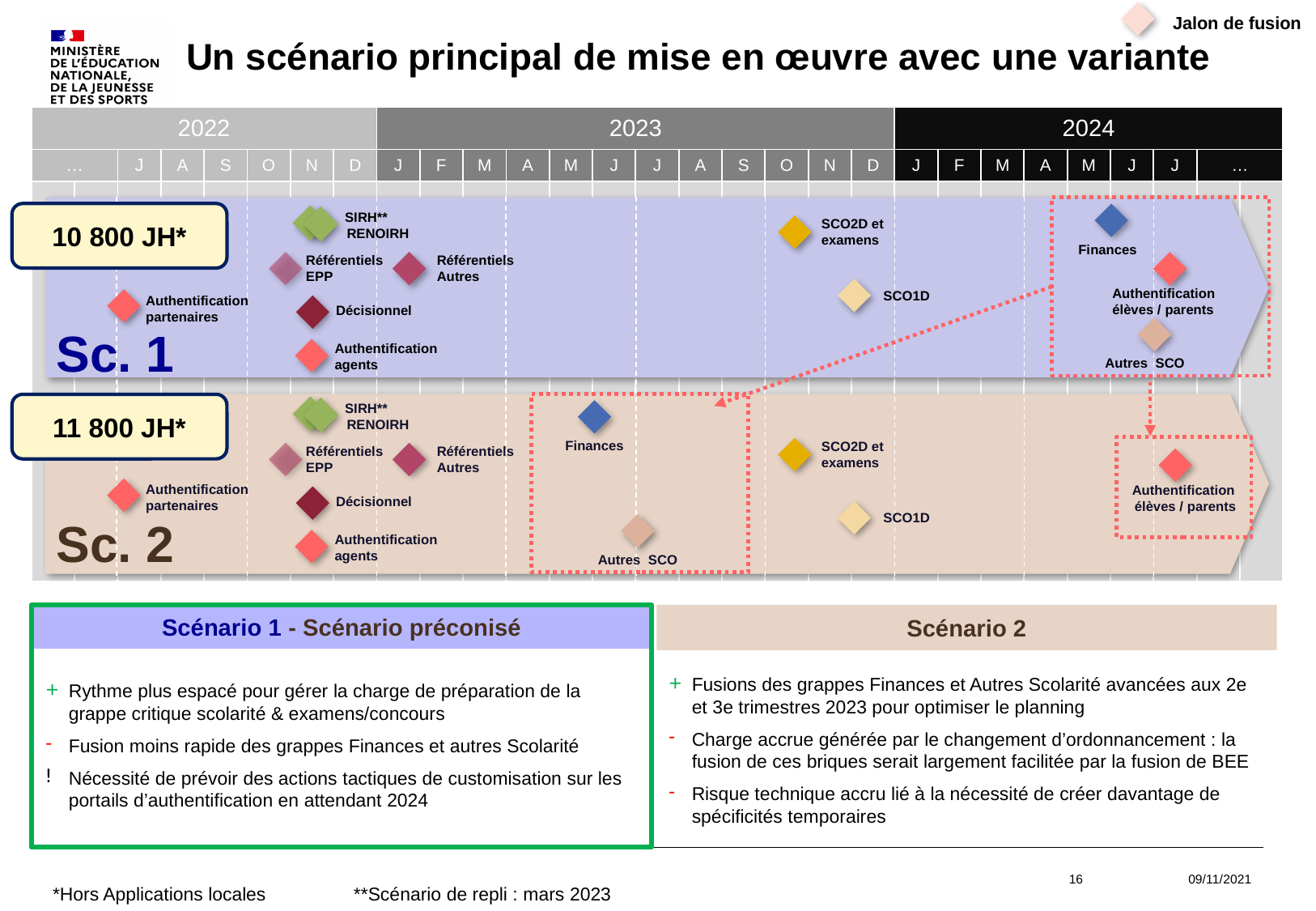

Jalon de fusion
# Un scénario principal de mise en œuvre avec une variante
| 2022 |  | 2022 | FEVRIER | MARS | AVRIL | MAI | JUIN | 2023 | AOUT | SEP | OCT | NOV | DEC |  |  |  |  |  |  | 2024 |  |  |  |  |  |  |  |  |
| --- | --- | --- | --- | --- | --- | --- | --- | --- | --- | --- | --- | --- | --- | --- | --- | --- | --- | --- | --- | --- | --- | --- | --- | --- | --- | --- | --- | --- |
| … |  | J | A | S | O | N | D | J | F | M | A | M | J | J | A | S | O | N | D | J | F | M | A | M | J | J | … |  |
|  |  |  |  |  |  |  |  |  |  |  |  |  |  |  |  |  |  |  |  |  |  |  |  |  |  |  |  |  |

SIRH**
10 800 JH*

SCO2D et
examens

RENOIRH
Finances
Référentiels
EPP
Référentiels
Autres

Authentification
élèves / parents
SCO1D
Authentification partenaires

Décisionnel
Sc. 1

Authentification agents

Autres  SCO
SIRH**

11 800 JH*

RENOIRH
Finances
SCO2D et
examens

Référentiels
EPP
Référentiels
Autres

Authentification partenaires
Authentification
élèves / parents

Décisionnel

SCO1D
Sc. 2

Authentification agents

Autres  SCO
Scénario 1 - Scénario préconisé

Scénario 2
Fusions des grappes Finances et Autres Scolarité avancées aux 2e et 3e trimestres 2023 pour optimiser le planning
Charge accrue générée par le changement d’ordonnancement : la fusion de ces briques serait largement facilitée par la fusion de BEE
Risque technique accru lié à la nécessité de créer davantage de spécificités temporaires
Rythme plus espacé pour gérer la charge de préparation de la grappe critique scolarité & examens/concours
Fusion moins rapide des grappes Finances et autres Scolarité
Nécessité de prévoir des actions tactiques de customisation sur les portails d’authentification en attendant 2024
16
09/11/2021
*Hors Applications locales
**Scénario de repli : mars 2023